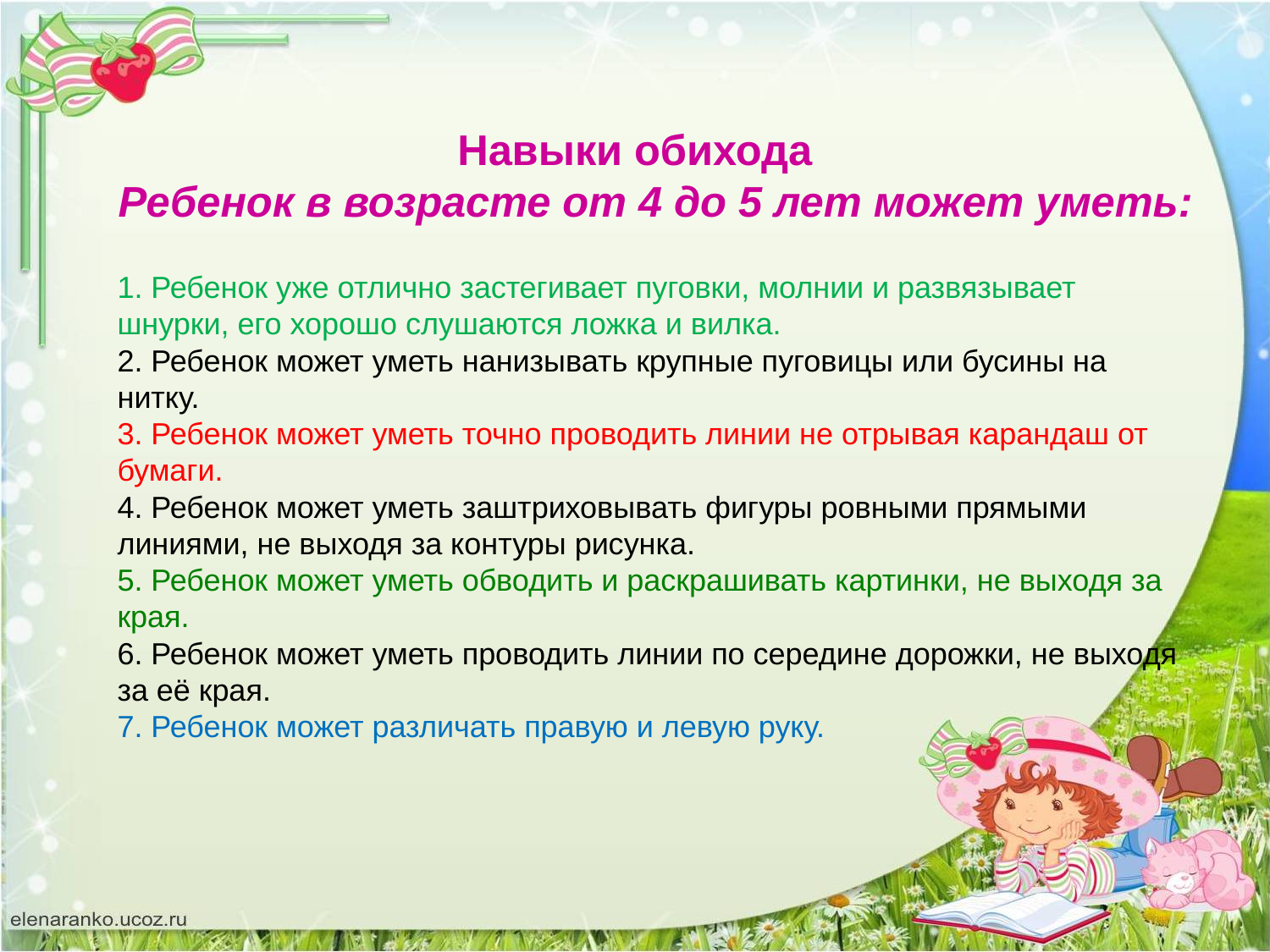

Навыки обихода
Ребенок в возрасте от 4 до 5 лет может уметь:
1. Ребенок уже отлично застегивает пуговки, молнии и развязывает шнурки, его хорошо слушаются ложка и вилка.
2. Ребенок может уметь нанизывать крупные пуговицы или бусины на нитку.
3. Ребенок может уметь точно проводить линии не отрывая карандаш от бумаги.
4. Ребенок может уметь заштриховывать фигуры ровными прямыми линиями, не выходя за контуры рисунка.
5. Ребенок может уметь обводить и раскрашивать картинки, не выходя за края.
6. Ребенок может уметь проводить линии по середине дорожки, не выходя за её края.
7. Ребенок может различать правую и левую руку.